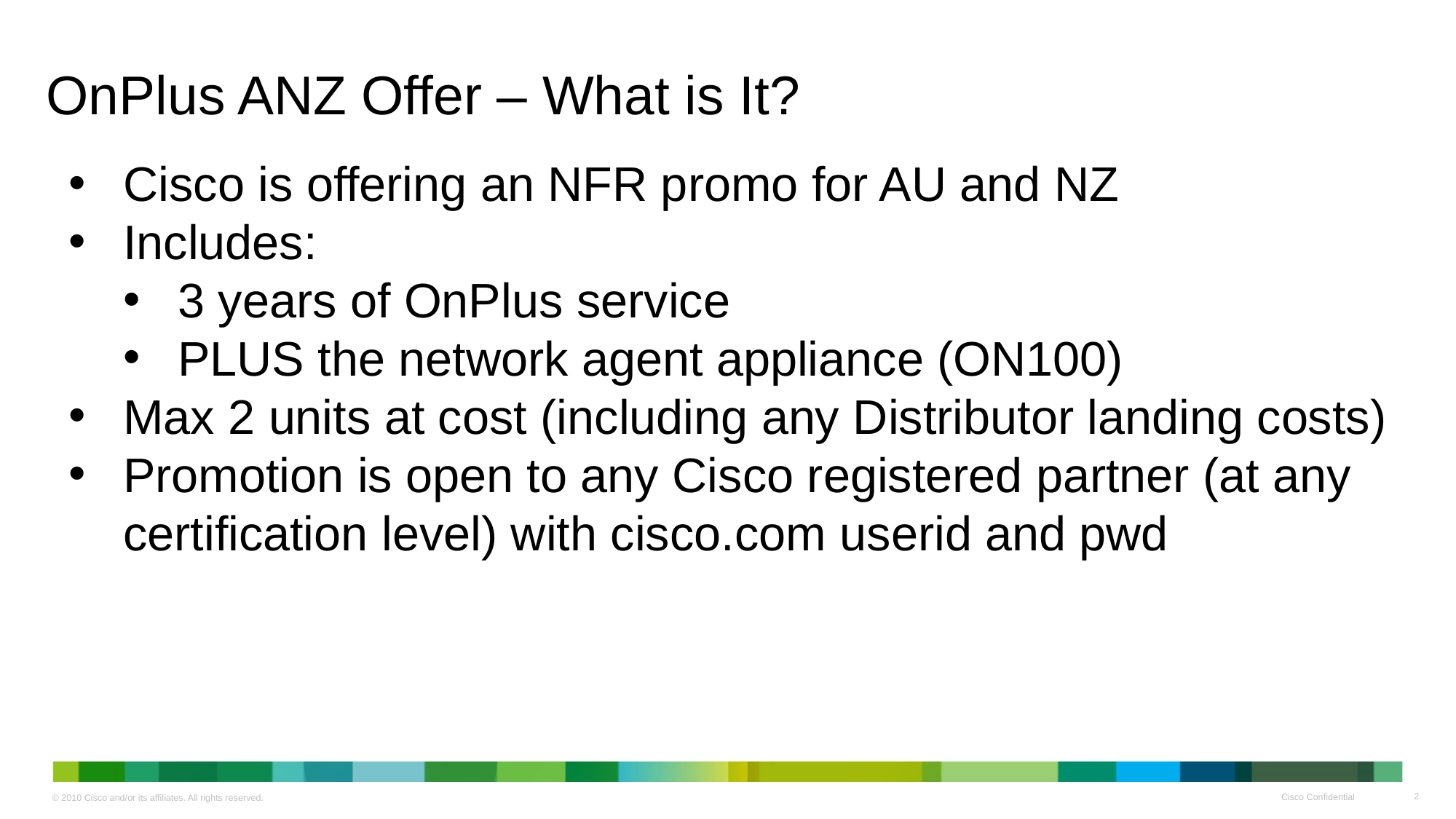

# OnPlus ANZ Offer – What is It?
Cisco is offering an NFR promo for AU and NZ
Includes:
3 years of OnPlus service
PLUS the network agent appliance (ON100)
Max 2 units at cost (including any Distributor landing costs)
Promotion is open to any Cisco registered partner (at any certification level) with cisco.com userid and pwd